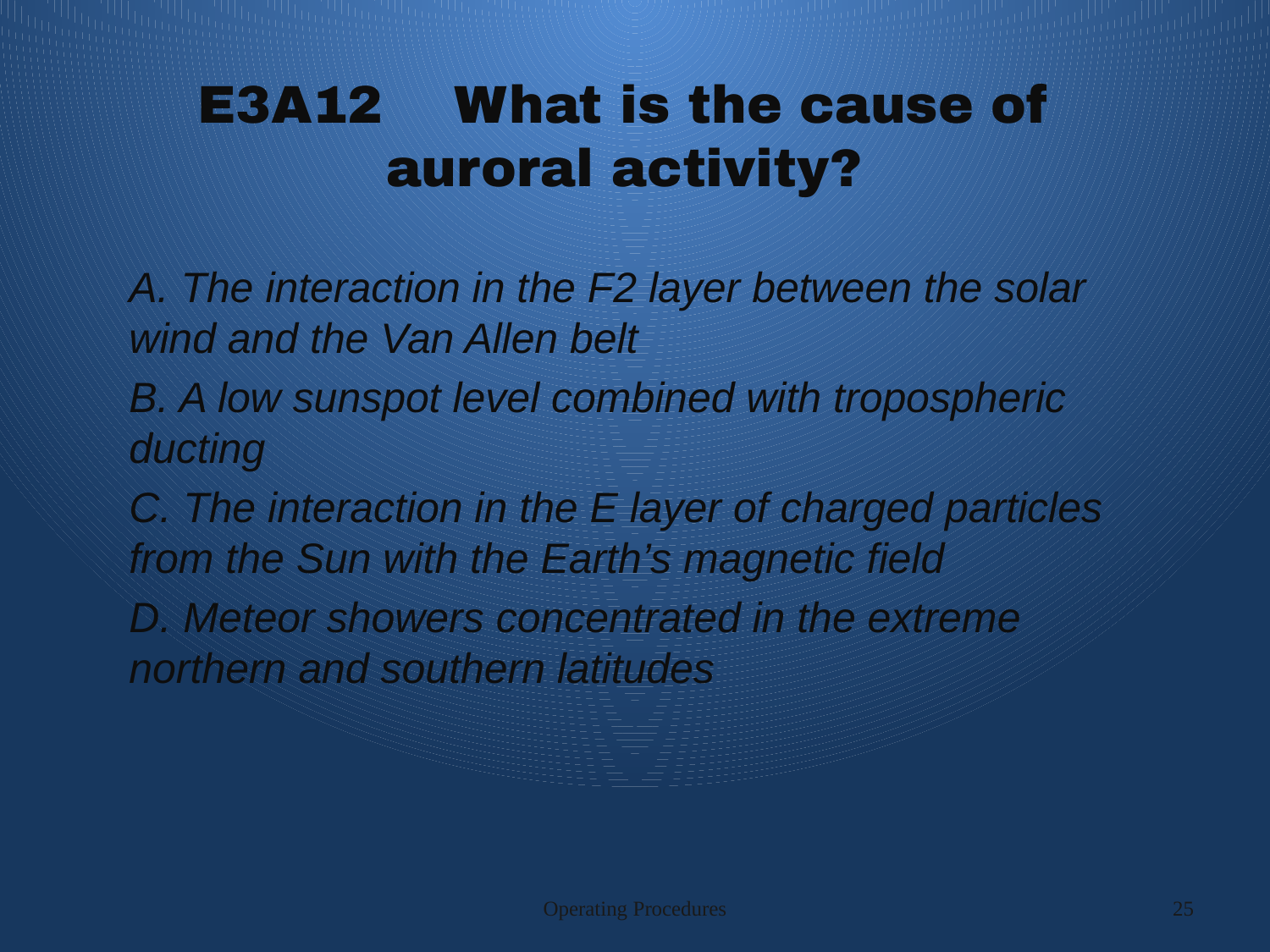

# E3A12    What is the cause of auroral activity?
A. The interaction in the F2 layer between the solar wind and the Van Allen belt
B. A low sunspot level combined with tropospheric ducting
C. The interaction in the E layer of charged particles from the Sun with the Earth’s magnetic field
D. Meteor showers concentrated in the extreme northern and southern latitudes
Operating Procedures
25